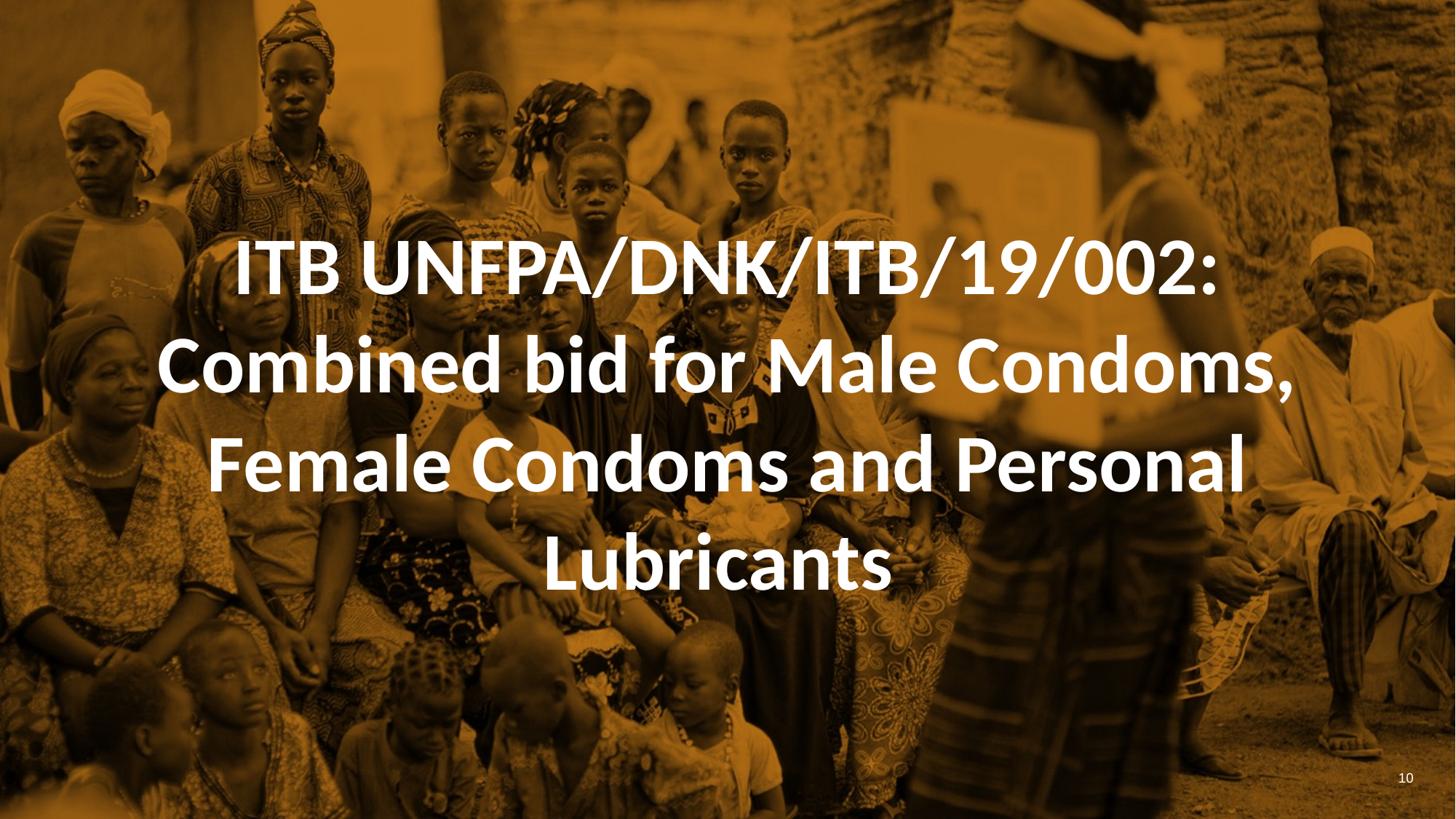

# ITB UNFPA/DNK/ITB/19/002: Combined bid for Male Condoms, Female Condoms and Personal Lubricants
10